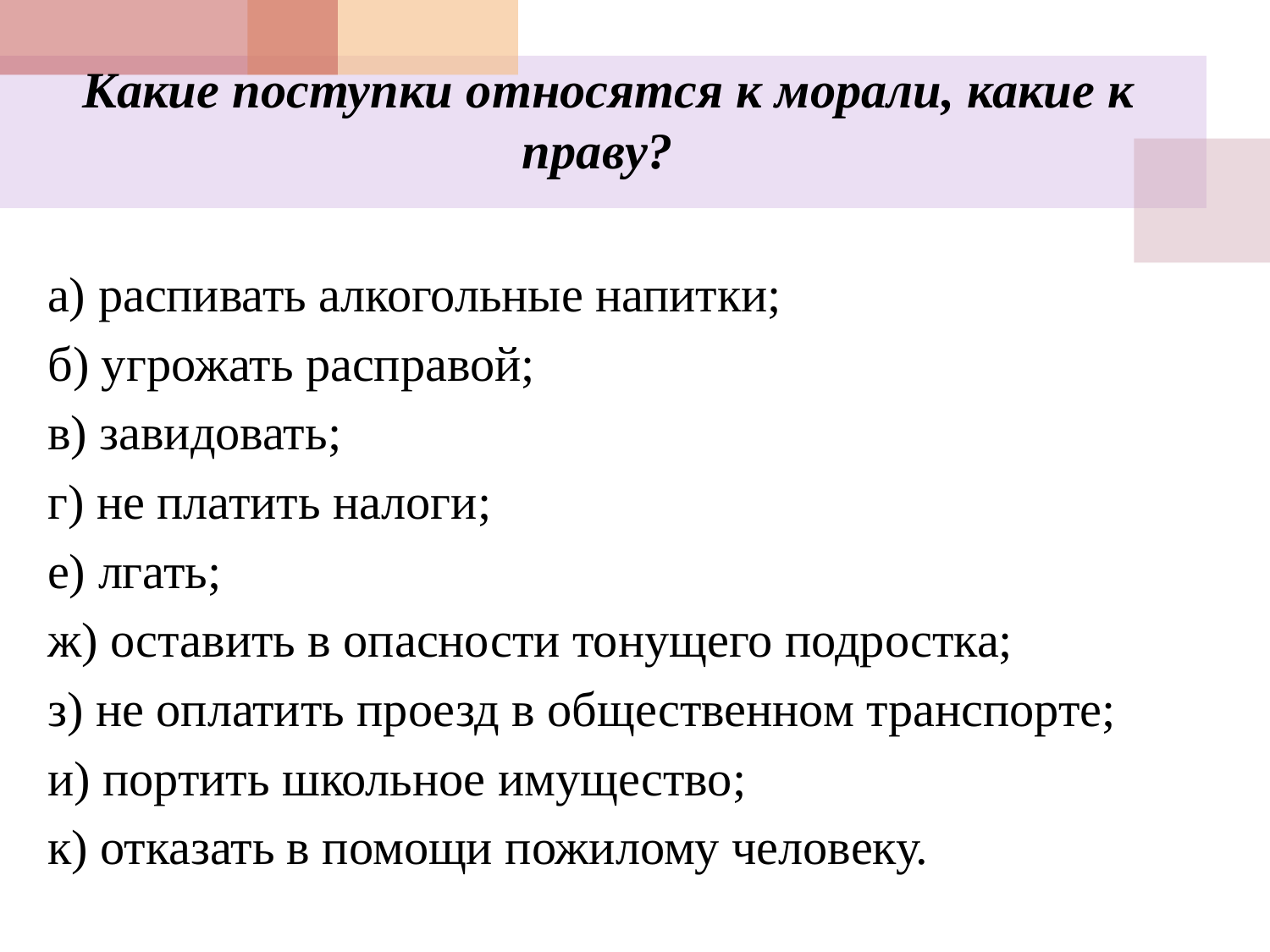

# Какие поступки относятся к морали, какие к праву?
а) распивать алкогольные напитки;
б) угрожать расправой;
в) завидовать;
г) не платить налоги;
е) лгать;
ж) оставить в опасности тонущего подростка;
з) не оплатить проезд в общественном транспорте;
и) портить школьное имущество;
к) отказать в помощи пожилому человеку.